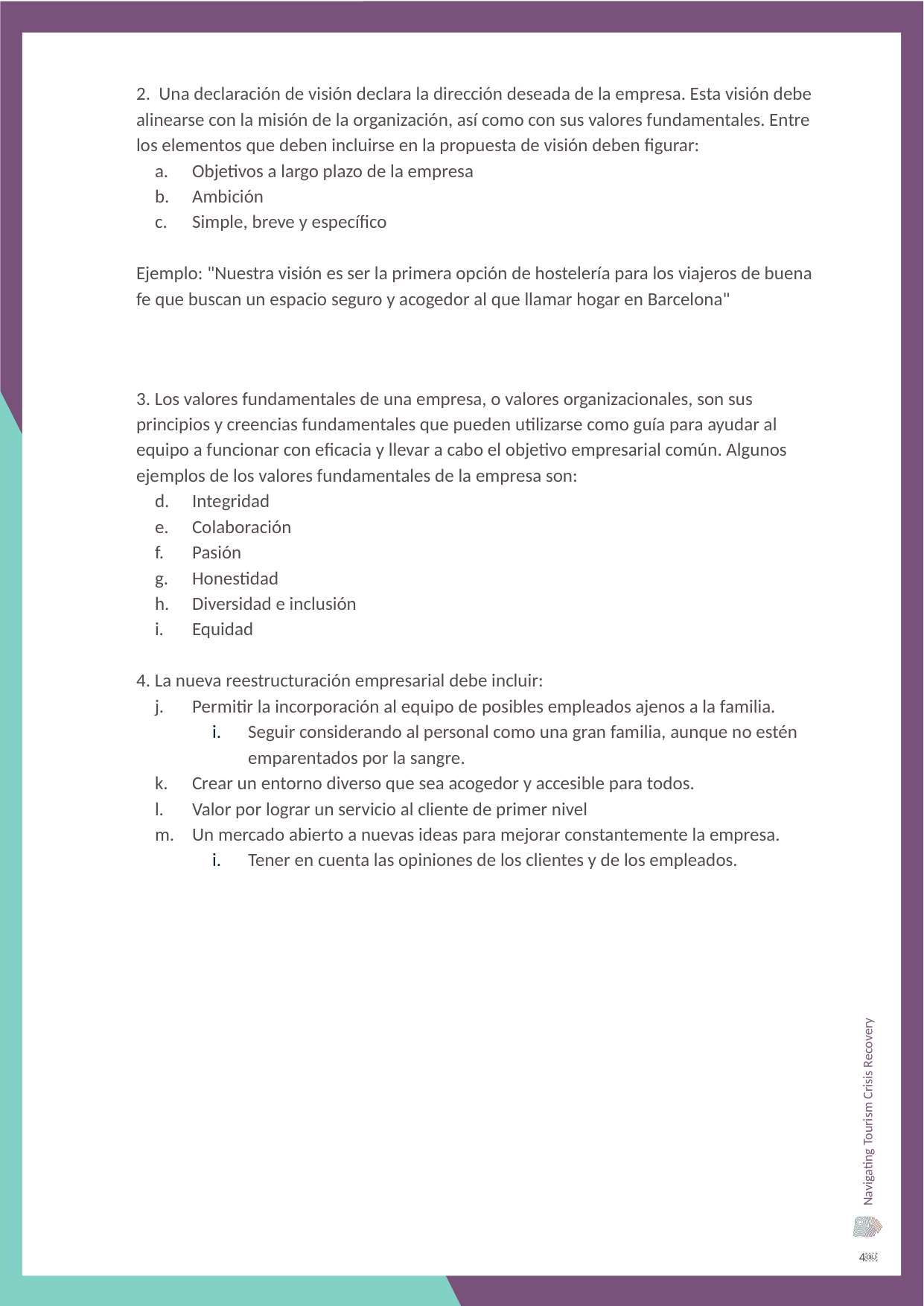

2.  Una declaración de visión declara la dirección deseada de la empresa. Esta visión debe alinearse con la misión de la organización, así como con sus valores fundamentales. Entre los elementos que deben incluirse en la propuesta de visión deben figurar:
Objetivos a largo plazo de la empresa
Ambición
Simple, breve y específico

Ejemplo: "Nuestra visión es ser la primera opción de hostelería para los viajeros de buena fe que buscan un espacio seguro y acogedor al que llamar hogar en Barcelona"

3. Los valores fundamentales de una empresa, o valores organizacionales, son sus principios y creencias fundamentales que pueden utilizarse como guía para ayudar al equipo a funcionar con eficacia y llevar a cabo el objetivo empresarial común. Algunos ejemplos de los valores fundamentales de la empresa son:
Integridad
Colaboración
Pasión
Honestidad
Diversidad e inclusión
Equidad

4. La nueva reestructuración empresarial debe incluir:
Permitir la incorporación al equipo de posibles empleados ajenos a la familia.
Seguir considerando al personal como una gran familia, aunque no estén emparentados por la sangre.
Crear un entorno diverso que sea acogedor y accesible para todos.
Valor por lograr un servicio al cliente de primer nivel
Un mercado abierto a nuevas ideas para mejorar constantemente la empresa.
Tener en cuenta las opiniones de los clientes y de los empleados.